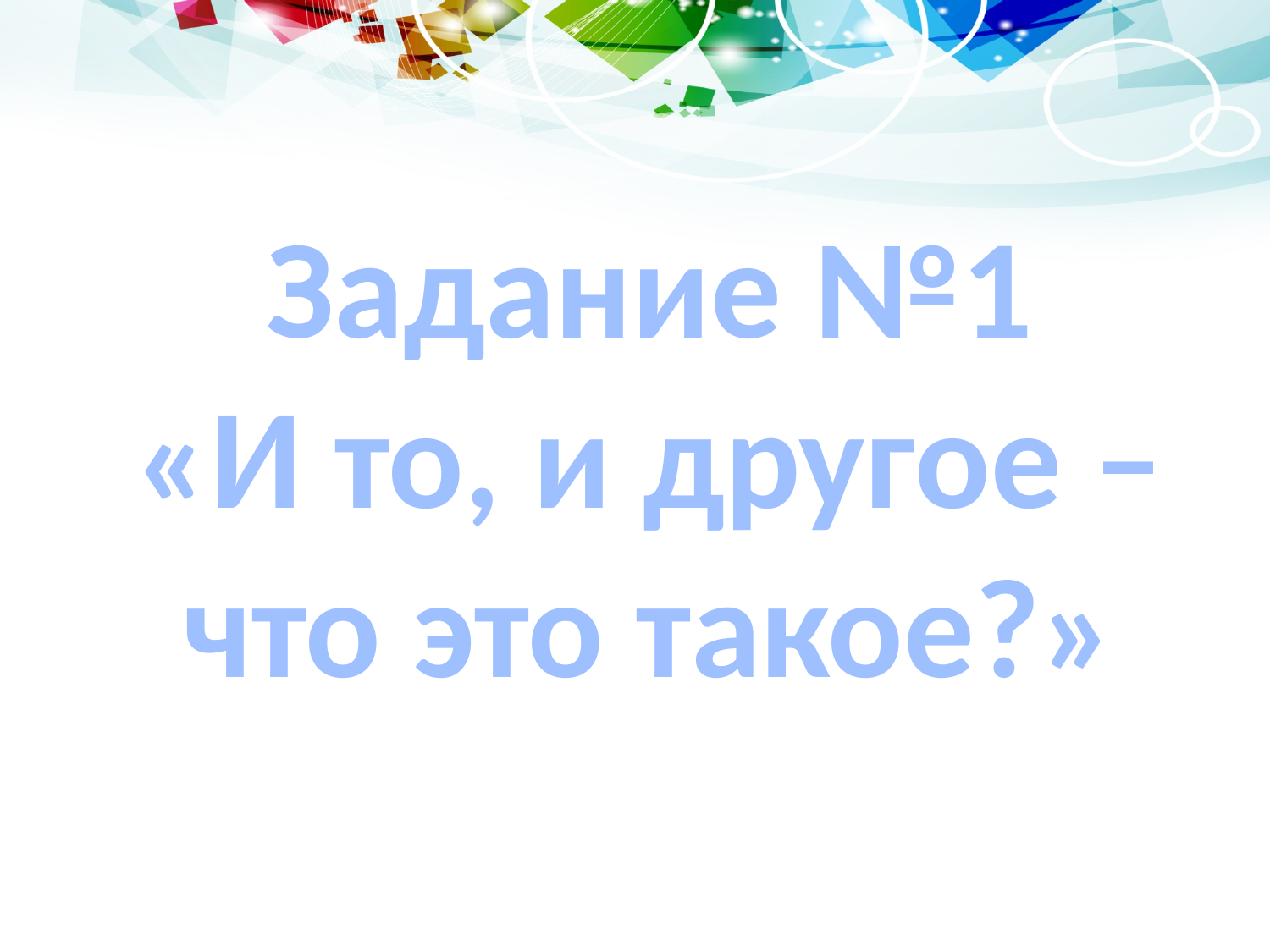

# Задание №1 «И то, и другое – что это такое?»